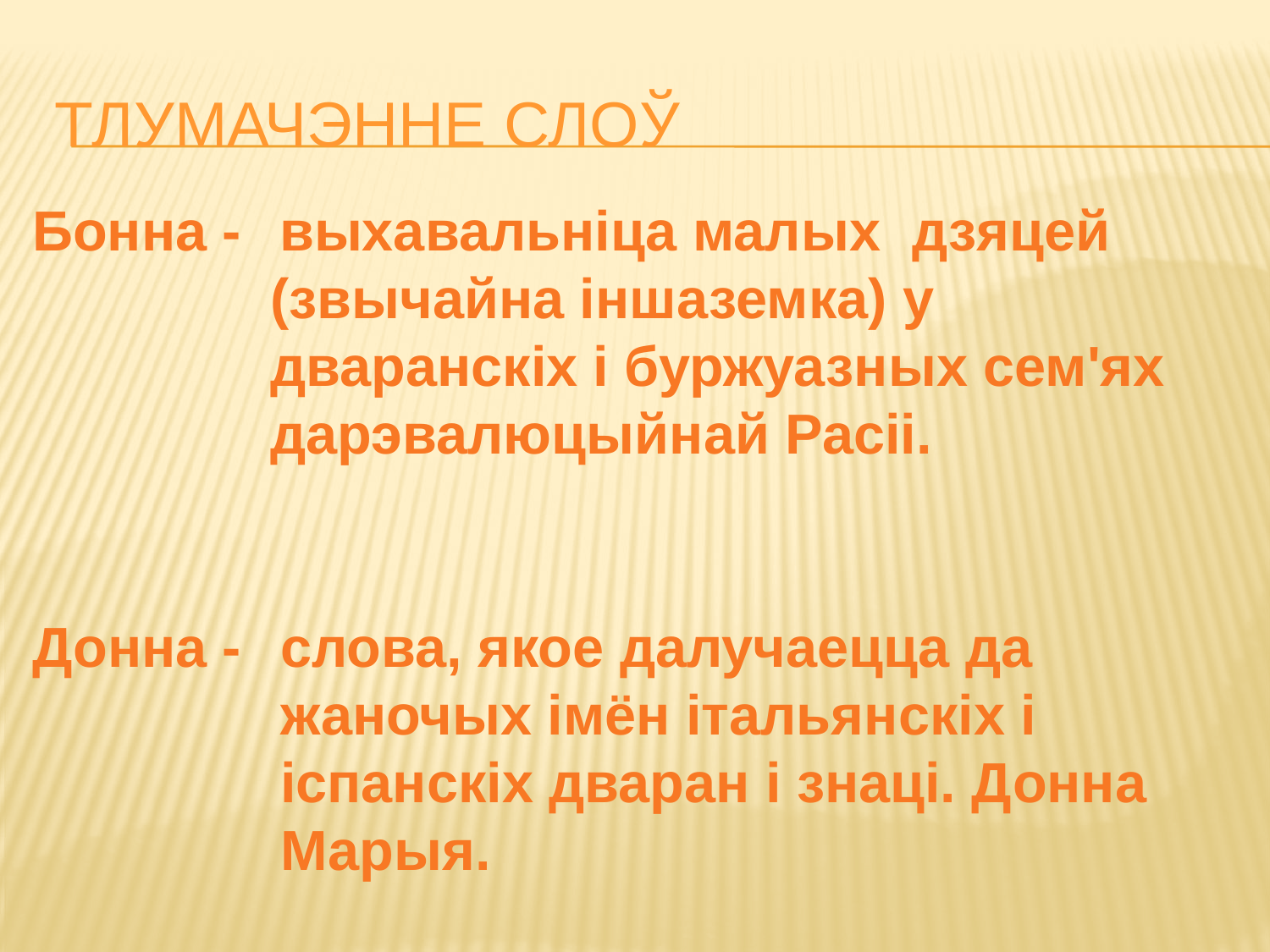

# Тлумачэнне слоў
Бонна -
 выхавальніца малых  дзяцей (звычайна іншаземка) у дваранскіх і буржуазных сем'ях дарэвалюцыйнай Расіі.
Донна -
слова, якое далучаецца да жаночых імён італьянскіх і іспанскіх дваран і знаці. Донна Марыя.